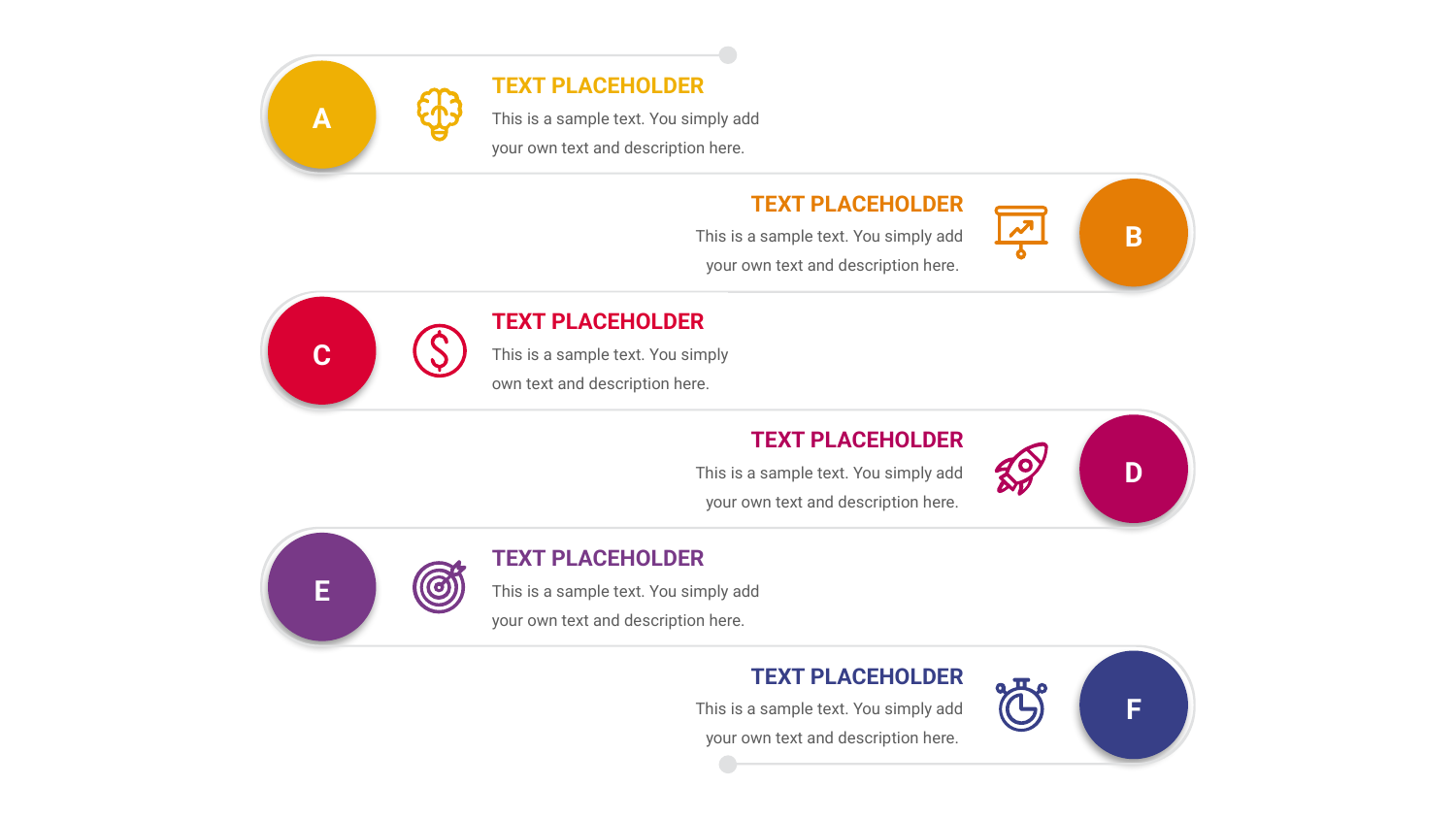

A
TEXT PLACEHOLDER

This is a sample text. You simply add your own text and description here.
B
TEXT PLACEHOLDER

This is a sample text. You simply add your own text and description here.
C
TEXT PLACEHOLDER

This is a sample text. You simply own text and description here.
D
TEXT PLACEHOLDER

This is a sample text. You simply add your own text and description here.
E
TEXT PLACEHOLDER

This is a sample text. You simply add your own text and description here.
F
TEXT PLACEHOLDER

This is a sample text. You simply add your own text and description here.